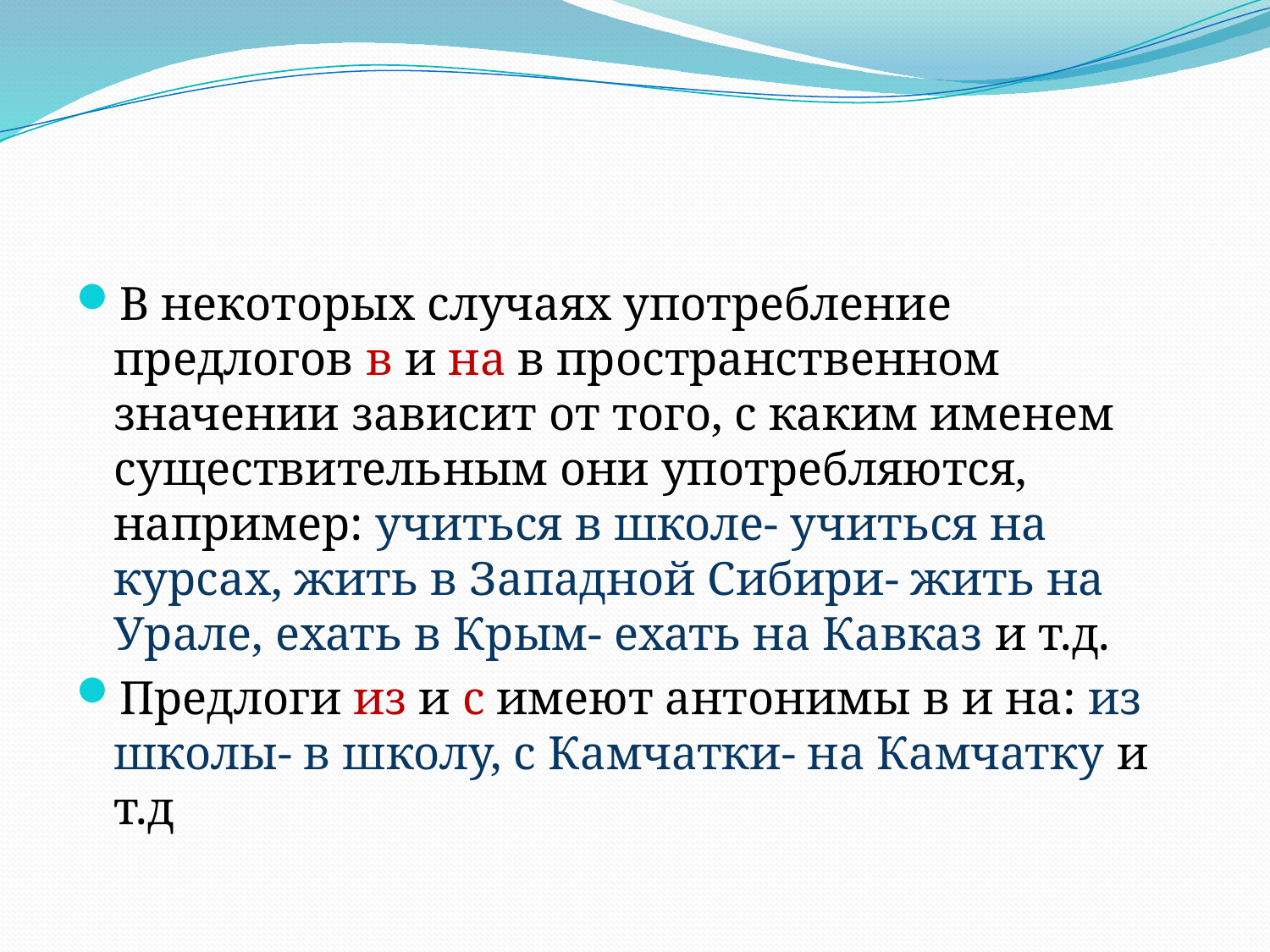

#
В некоторых случаях употребление предлогов в и на в пространственном значении зависит от того, с каким именем существительным они употребляются, например: учиться в школе- учиться на курсах, жить в Западной Сибири- жить на Урале, ехать в Крым- ехать на Кавказ и т.д.
Предлоги из и с имеют антонимы в и на: из школы- в школу, с Камчатки- на Камчатку и т.д